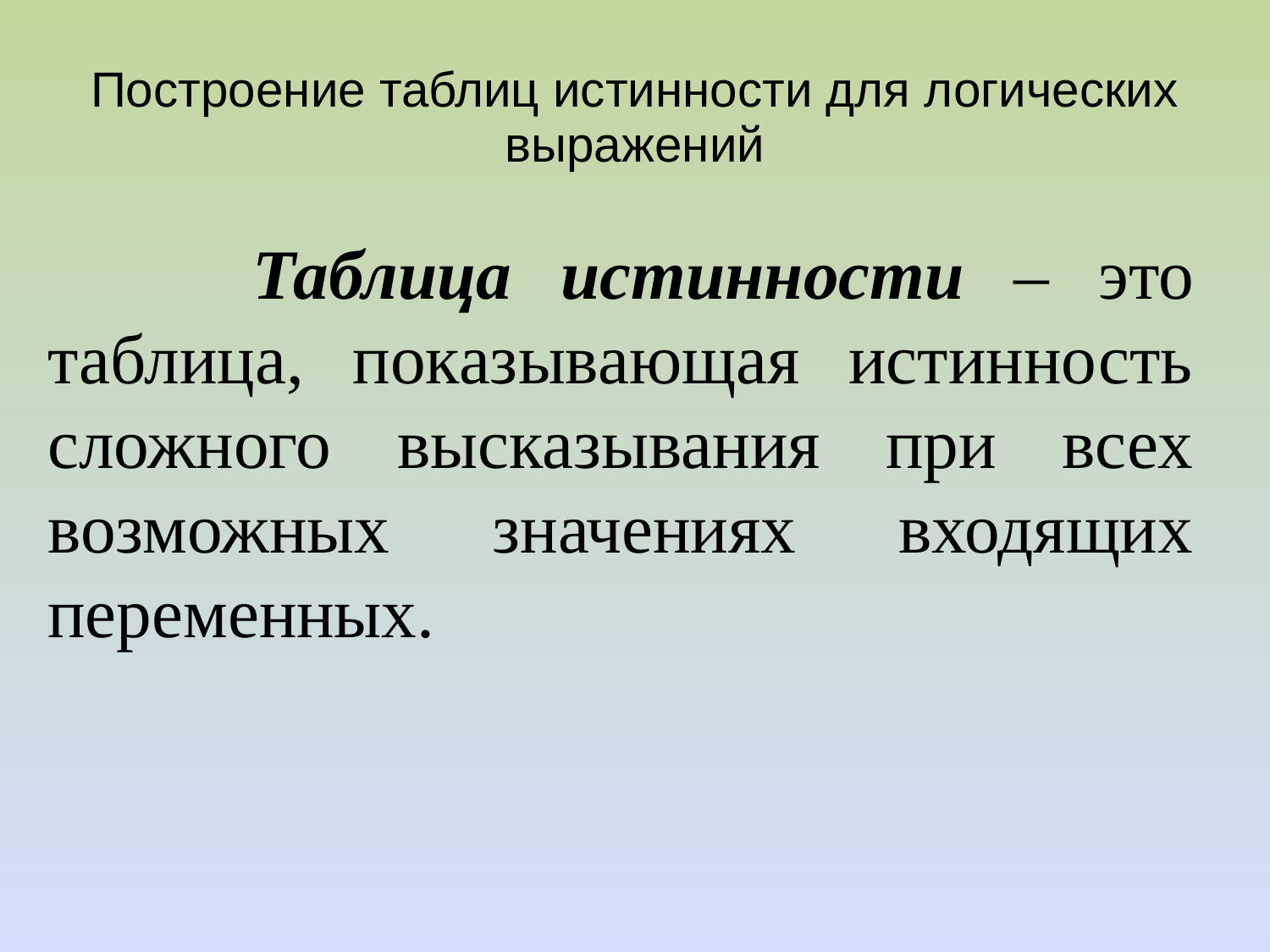

# Построение таблиц истинности для логических выражений
    Таблица истинности – это таблица, показывающая истинность сложного высказывания при всех возможных значениях входящих переменных.